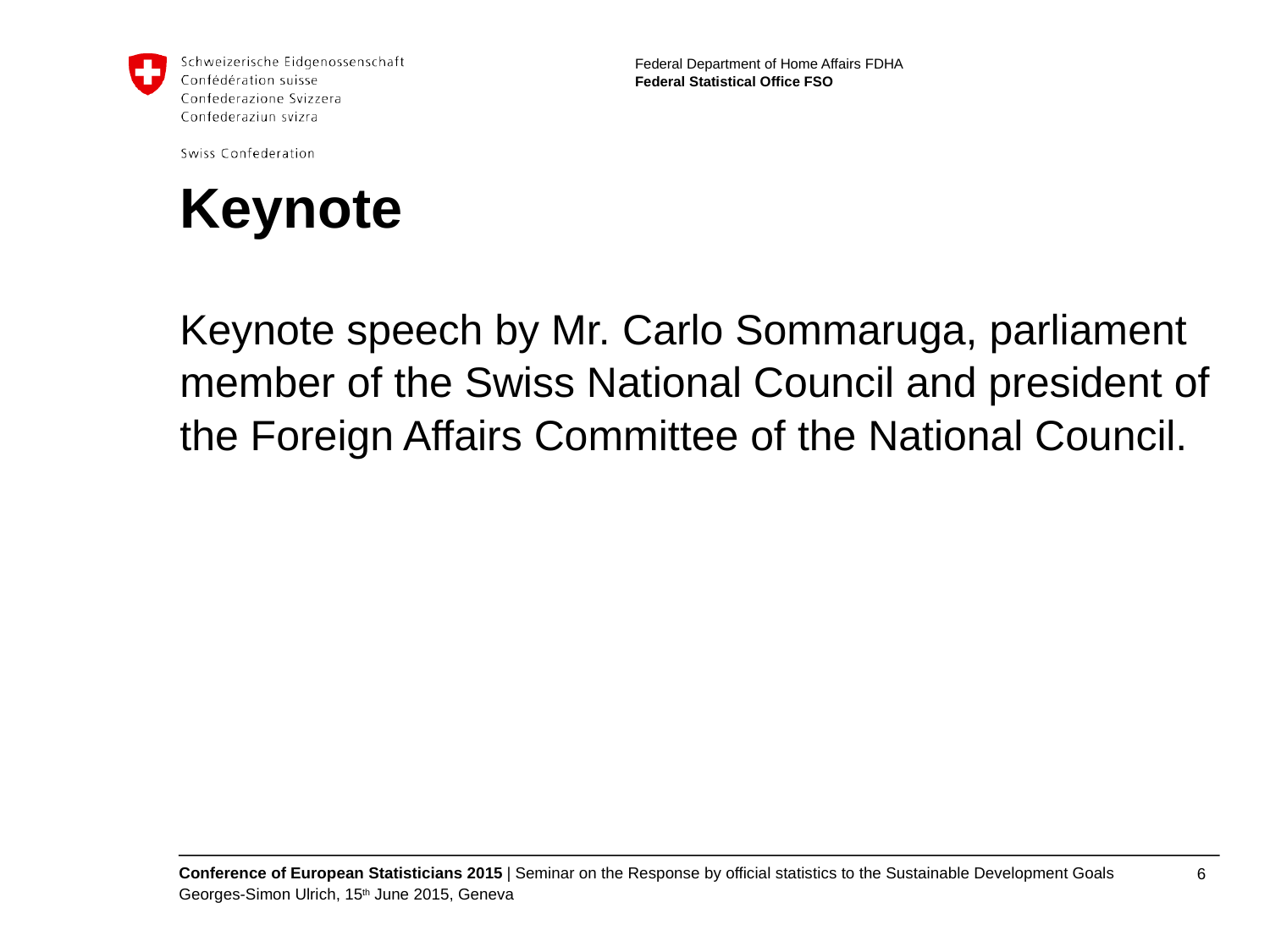

# Keynote
Keynote speech by Mr. Carlo Sommaruga, parliament member of the Swiss National Council and president of the Foreign Affairs Committee of the National Council.